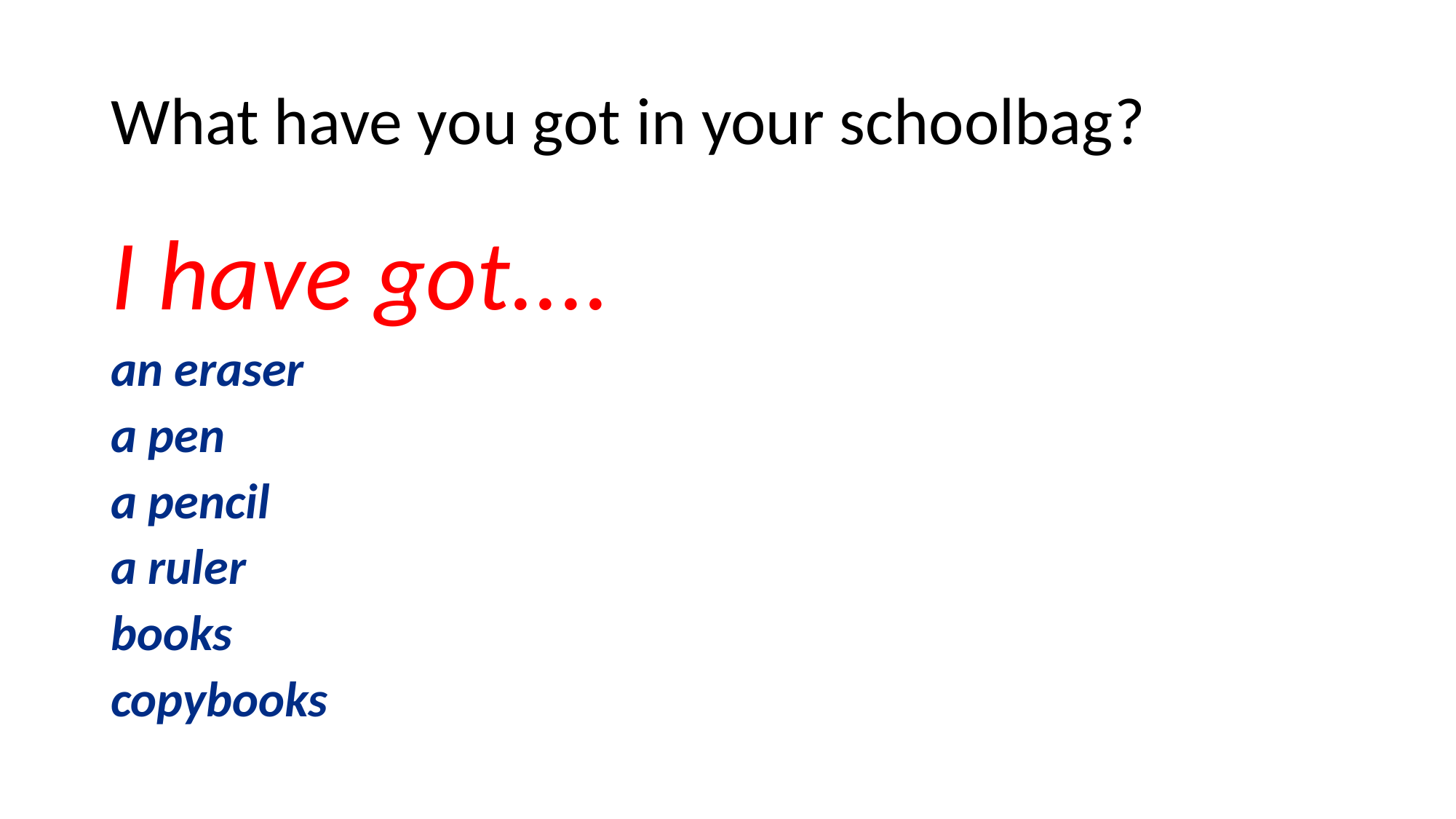

# What have you got in your schoolbag?
I have got....
an eraser
a pen
a pencil
a ruler
books
copybooks